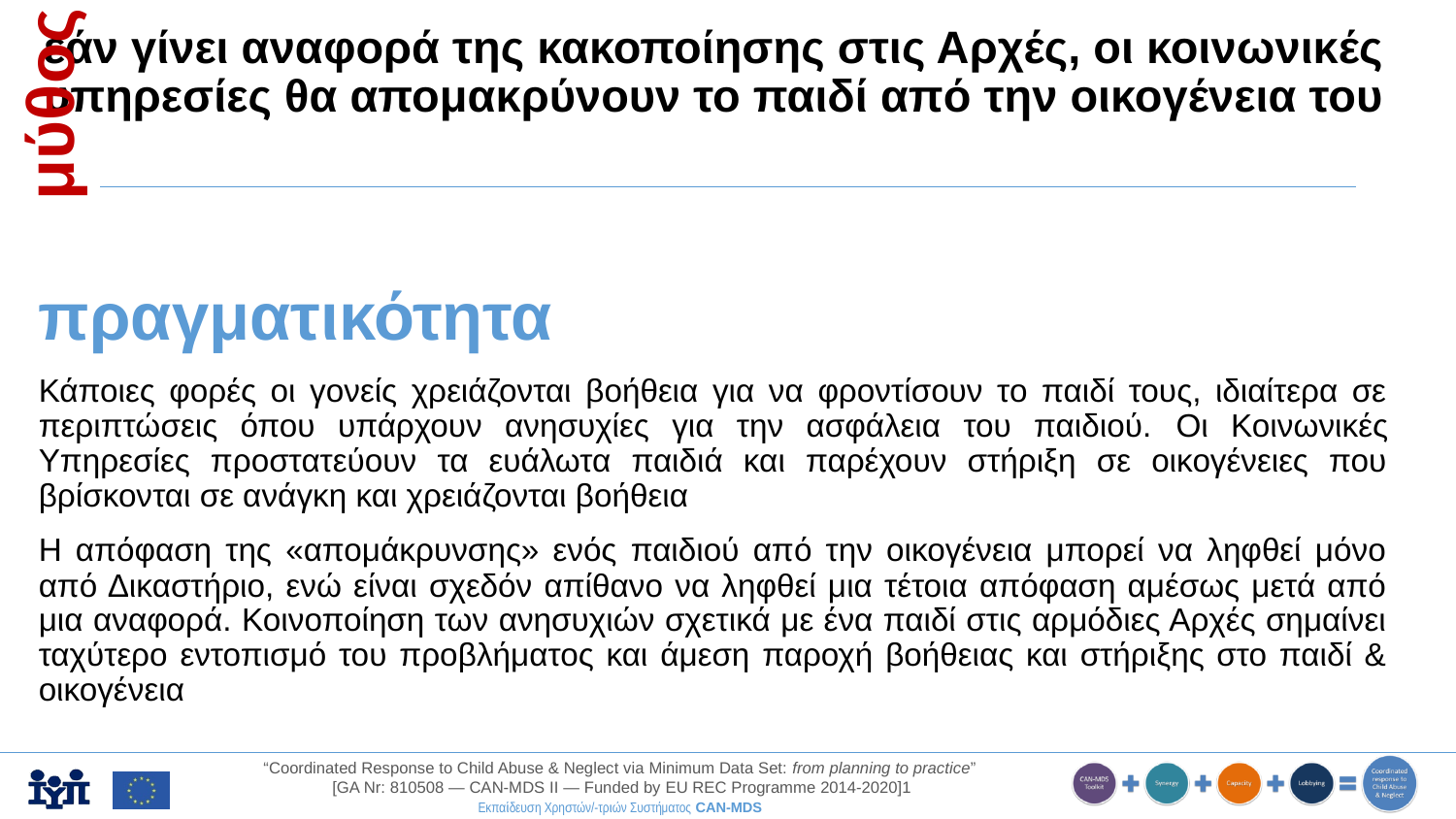

εάν γίνει αναφορά της κακοποίησης στις Αρχές, οι κοινωνικές υπηρεσίες θα απομακρύνουν το παιδί από την οικογένεια του
μύθος
πραγματικότητα
Κάποιες φορές οι γονείς χρειάζονται βοήθεια για να φροντίσουν το παιδί τους, ιδιαίτερα σε περιπτώσεις όπου υπάρχουν ανησυχίες για την ασφάλεια του παιδιού. Οι Κοινωνικές Υπηρεσίες προστατεύουν τα ευάλωτα παιδιά και παρέχουν στήριξη σε οικογένειες που βρίσκονται σε ανάγκη και χρειάζονται βοήθεια
Η απόφαση της «απομάκρυνσης» ενός παιδιού από την οικογένεια μπορεί να ληφθεί μόνο από Δικαστήριο, ενώ είναι σχεδόν απίθανο να ληφθεί μια τέτοια απόφαση αμέσως μετά από μια αναφορά. Κοινοποίηση των ανησυχιών σχετικά με ένα παιδί στις αρμόδιες Αρχές σημαίνει ταχύτερο εντοπισμό του προβλήματος και άμεση παροχή βοήθειας και στήριξης στο παιδί & οικογένεια